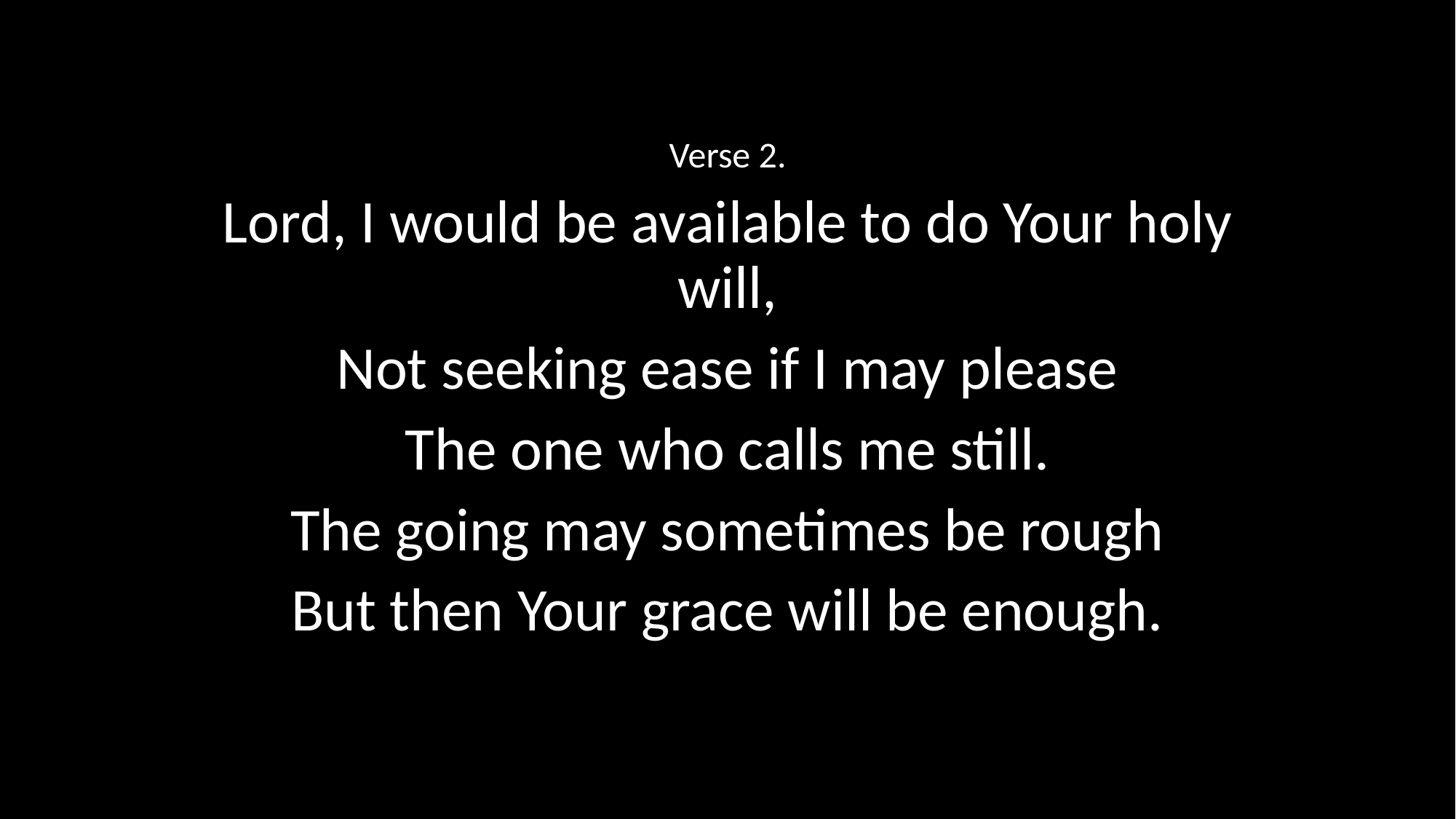

Verse 2.
Lord, I would be available to do Your holy will,
Not seeking ease if I may please
The one who calls me still.
The going may sometimes be rough
But then Your grace will be enough.